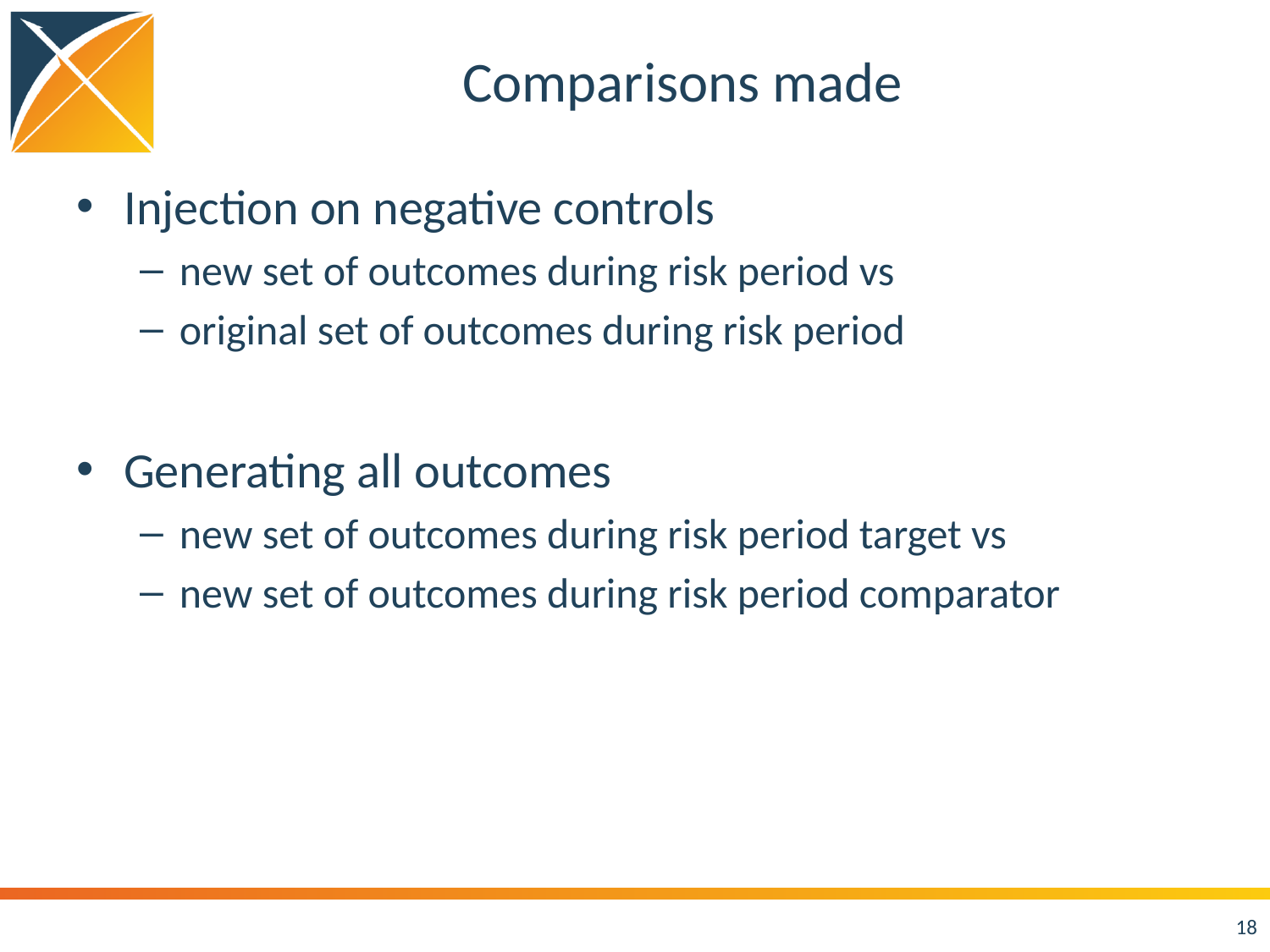

# Comparisons made
Injection on negative controls
new set of outcomes during risk period vs
original set of outcomes during risk period

Generating all outcomes
new set of outcomes during risk period target vs
new set of outcomes during risk period comparator

18